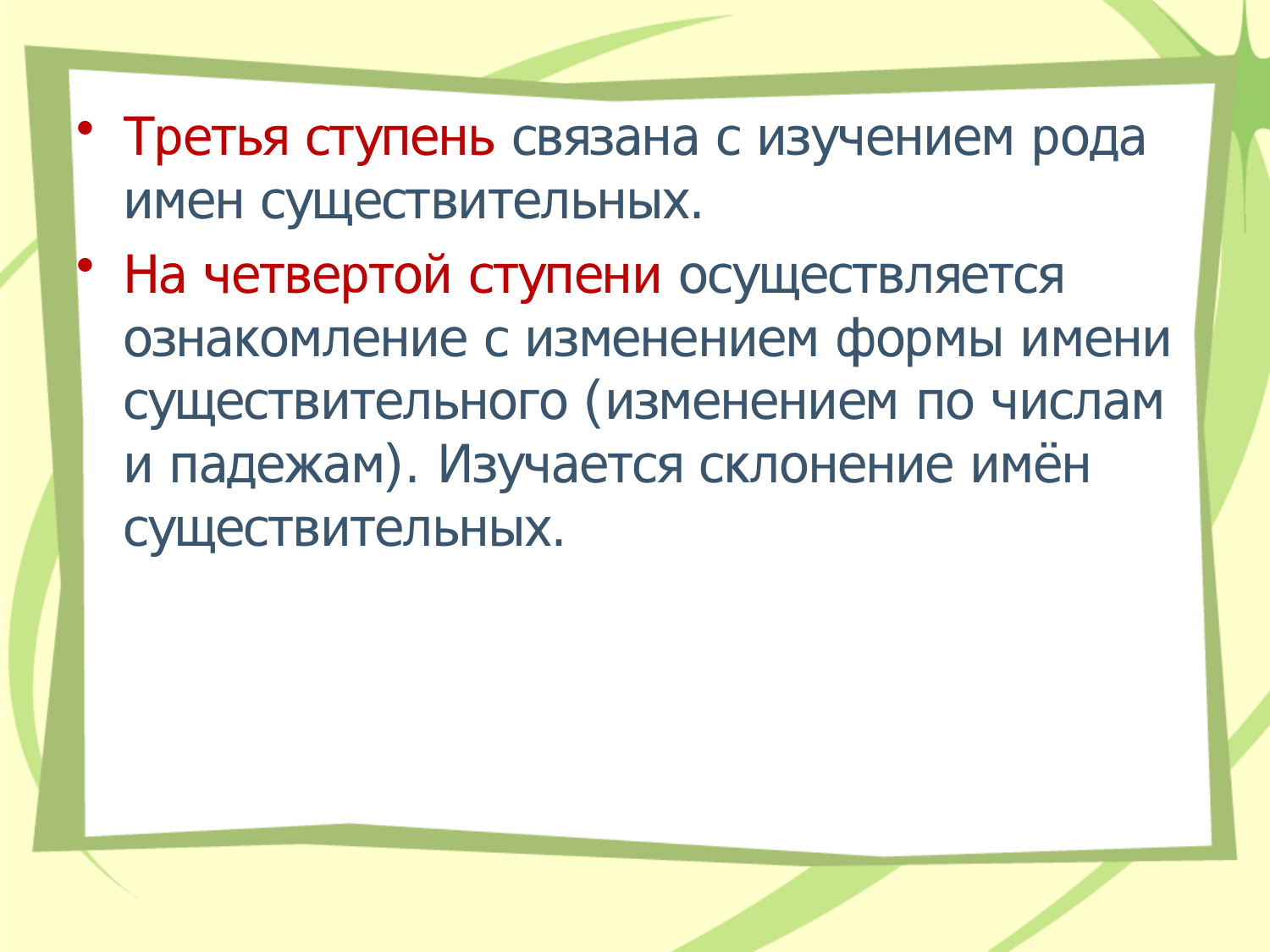

Третья ступень связана с изучением рода имен существительных.
На четвертой ступени осуществляется ознакомление с изменением формы имени существительного (изменением по числам и падежам). Изучается склонение имён существительных.